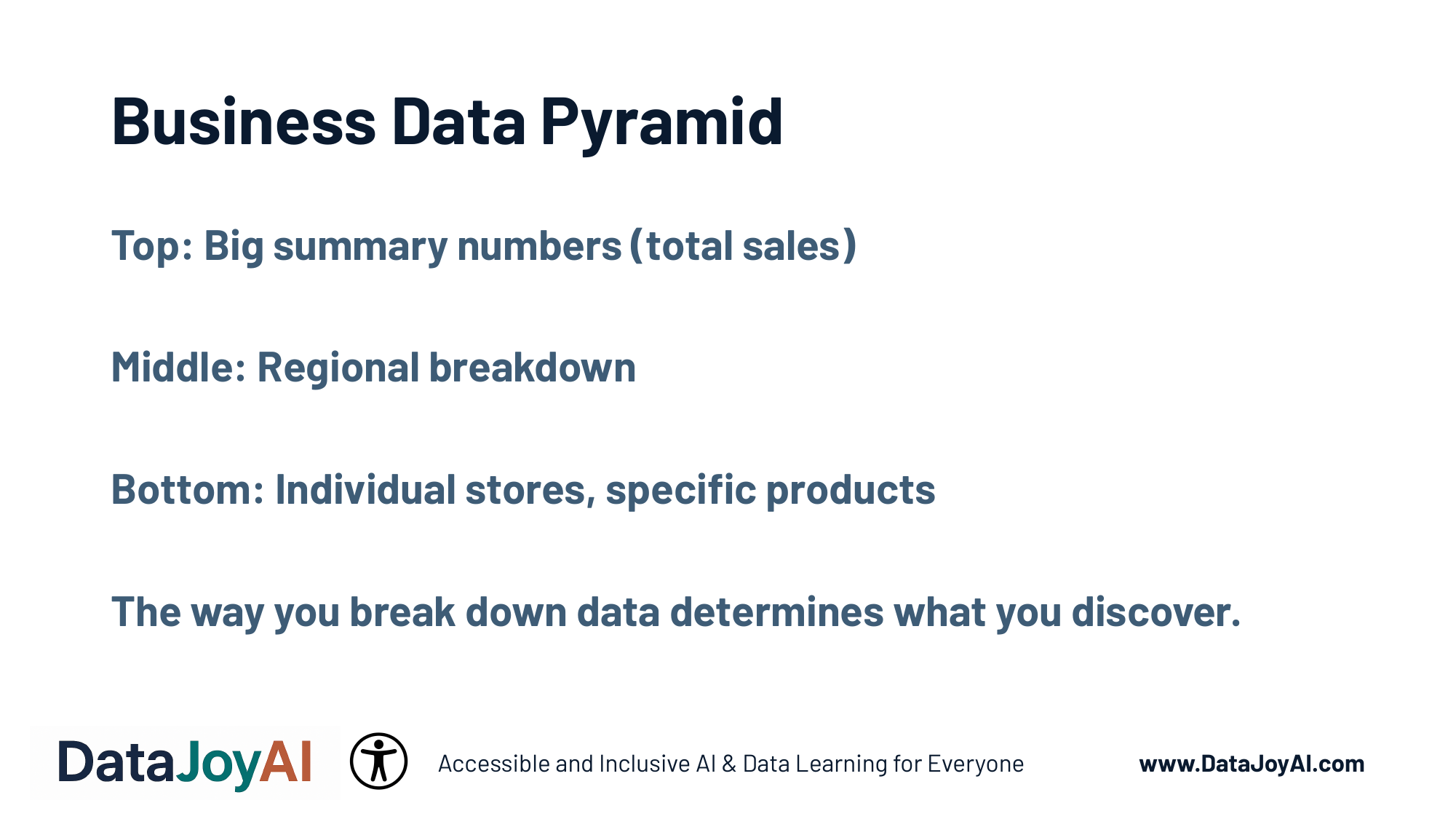

# Business Data Pyramid
Top: Big summary numbers (total sales)

Middle: Regional breakdown

Bottom: Individual stores, specific products

The way you break down data determines what you discover.